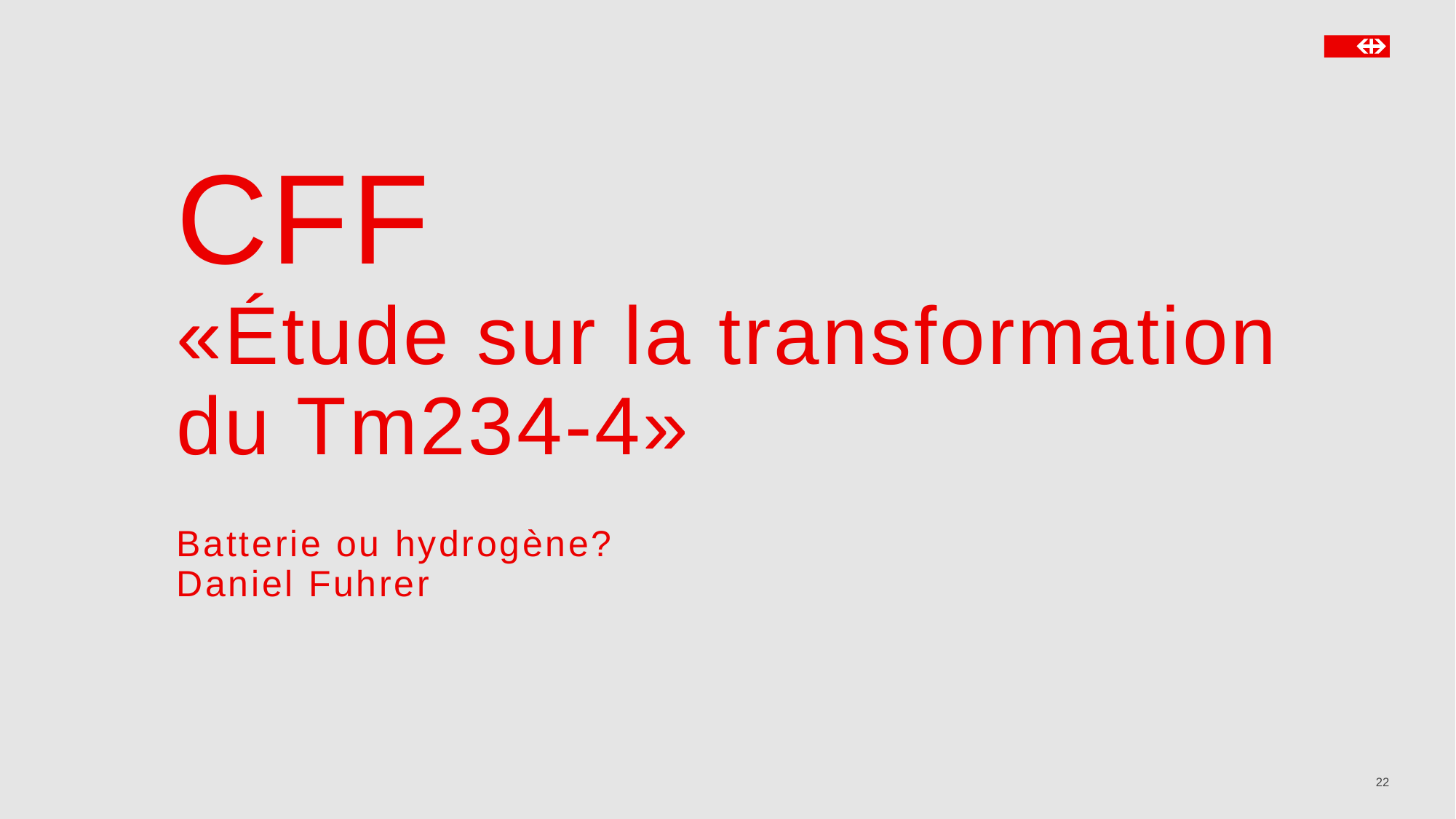

# CFF «Étude sur la transformation du Tm234-4»
Batterie ou hydrogène?
Daniel Fuhrer
22